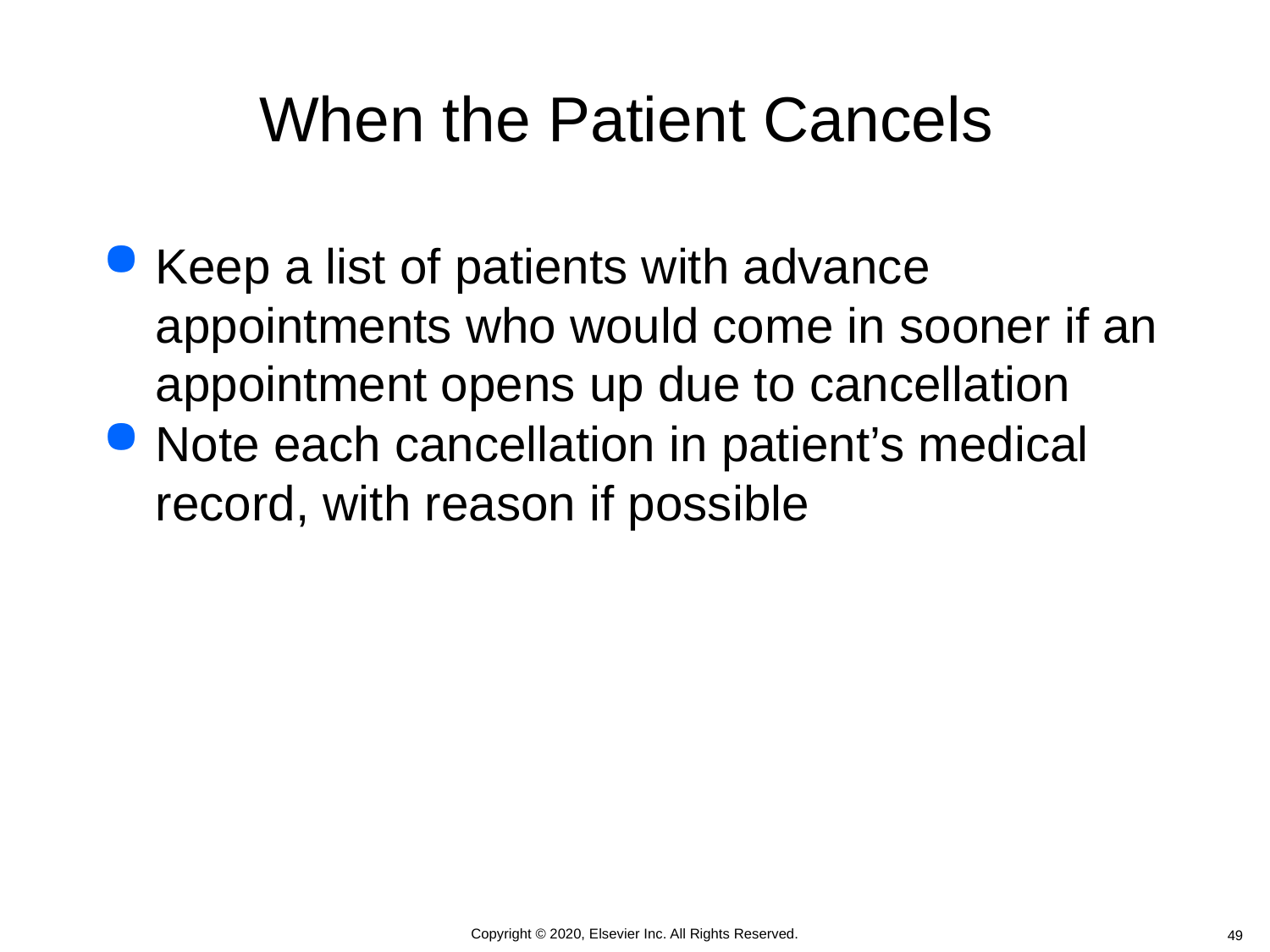

# When the Patient Cancels
Keep a list of patients with advance appointments who would come in sooner if an appointment opens up due to cancellation
Note each cancellation in patient’s medical record, with reason if possible

 49